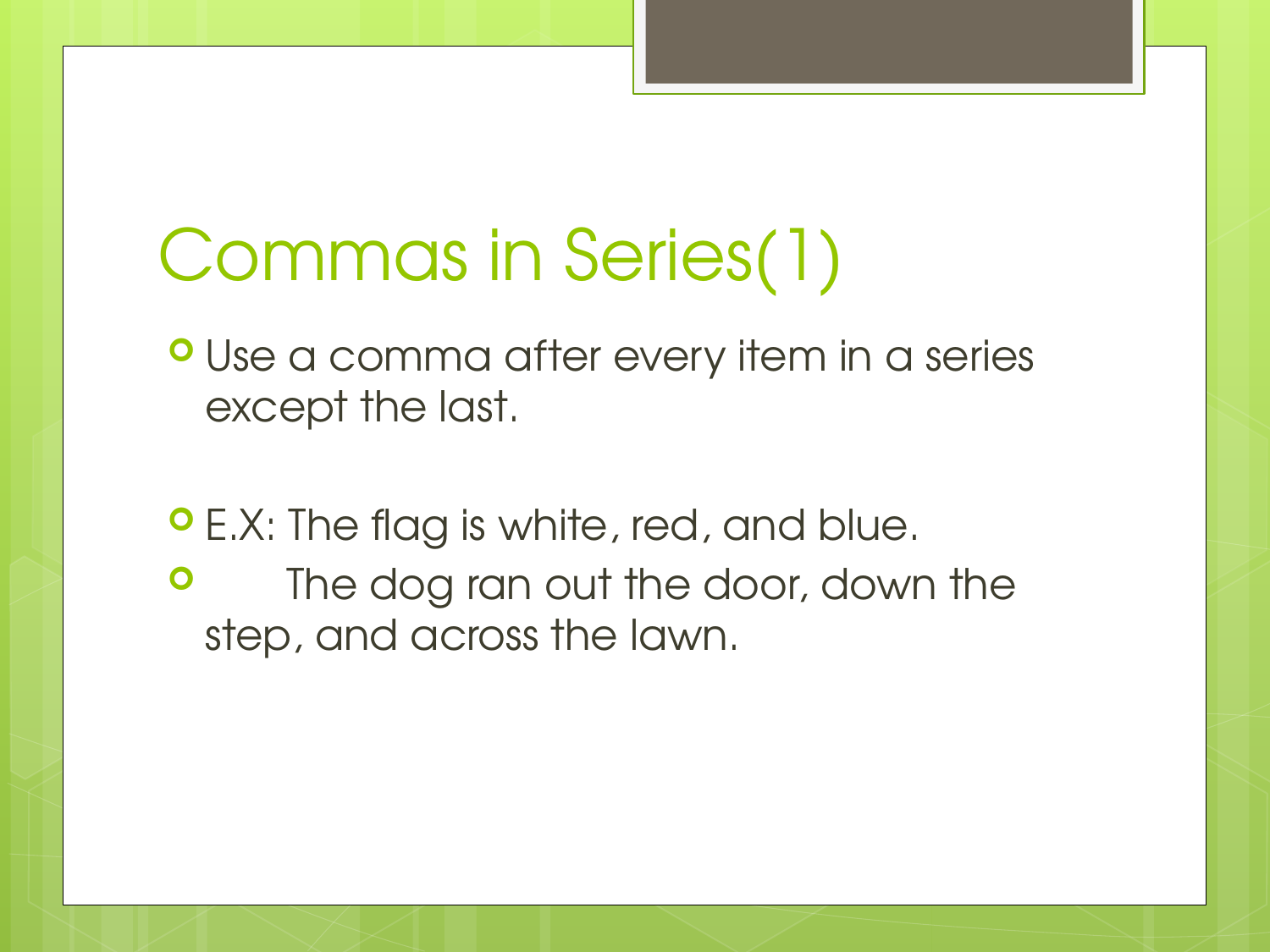

# Commas in Series(1)
Use a comma after every item in a series except the last.

E.X: The flag is white, red, and blue.
       The dog ran out the door, down the step, and across the lawn.